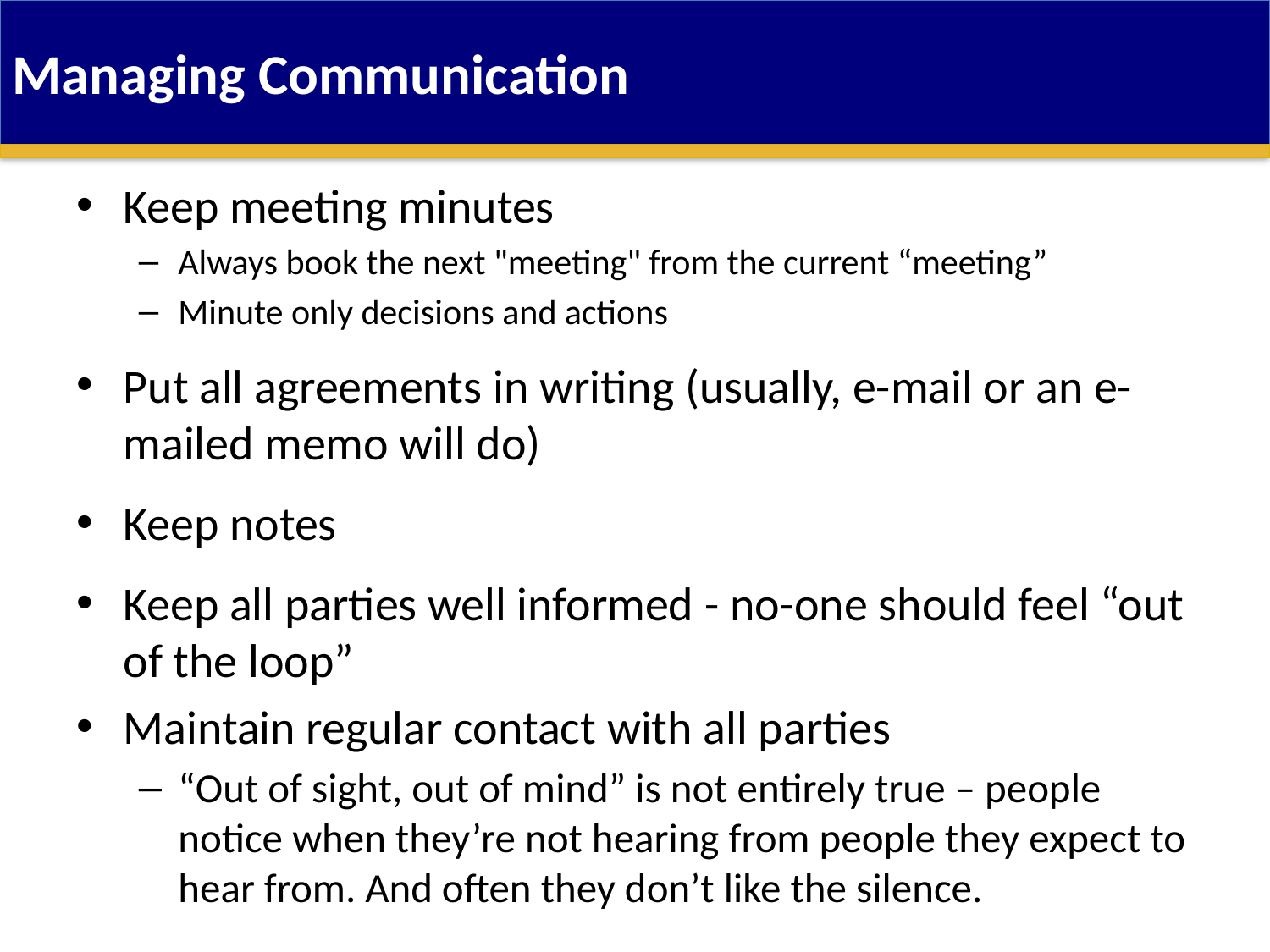

Managing Communication

Keep meeting minutes
Always book the next "meeting" from the current “meeting”
Minute only decisions and actions
Put all agreements in writing (usually, e-mail or an e-mailed memo will do)
Keep notes
Keep all parties well informed - no-one should feel “out of the loop”
Maintain regular contact with all parties
“Out of sight, out of mind” is not entirely true – people notice when they’re not hearing from people they expect to hear from. And often they don’t like the silence.